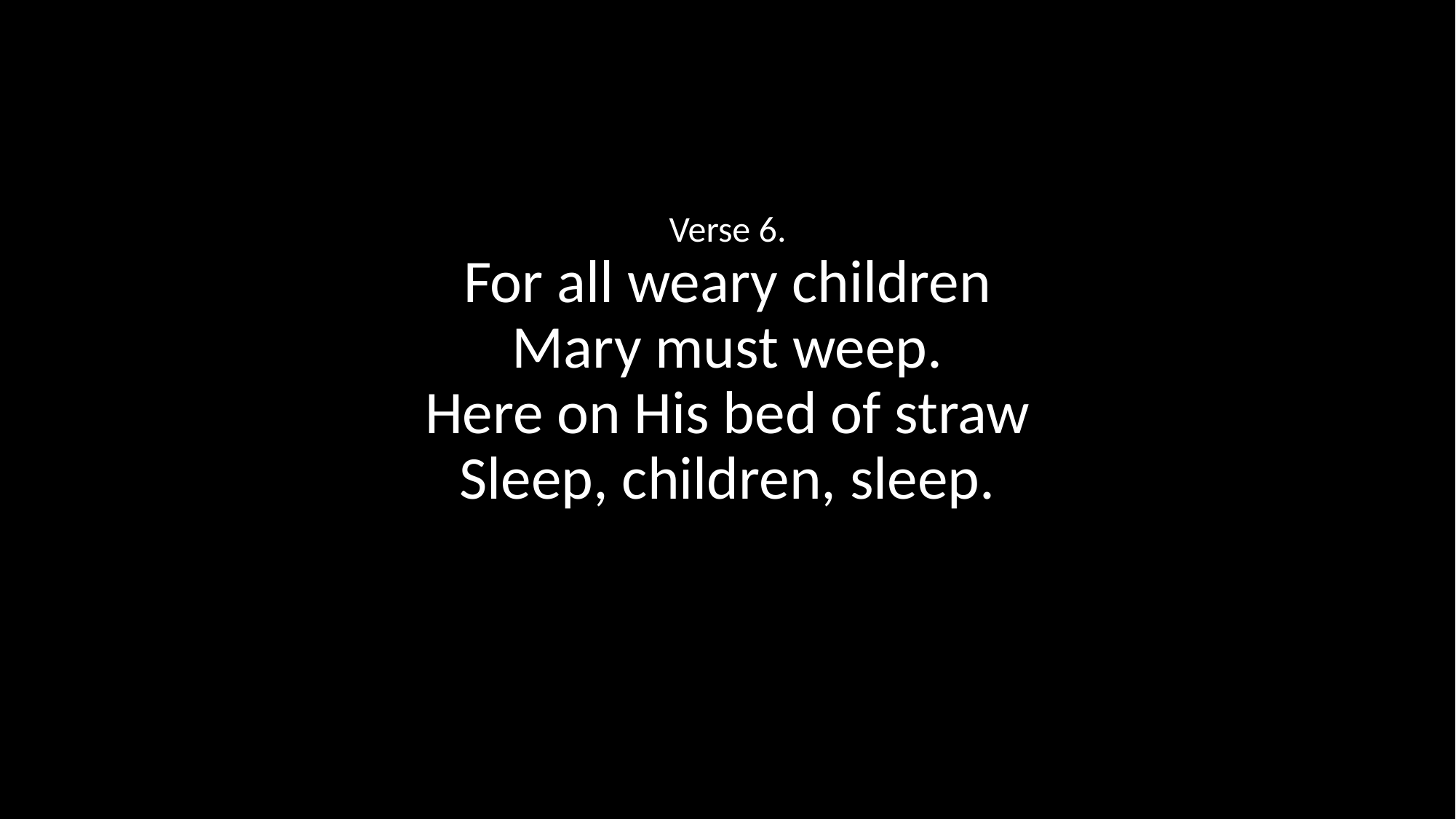

Verse 6.
For all weary children
Mary must weep.
Here on His bed of straw
Sleep, children, sleep.